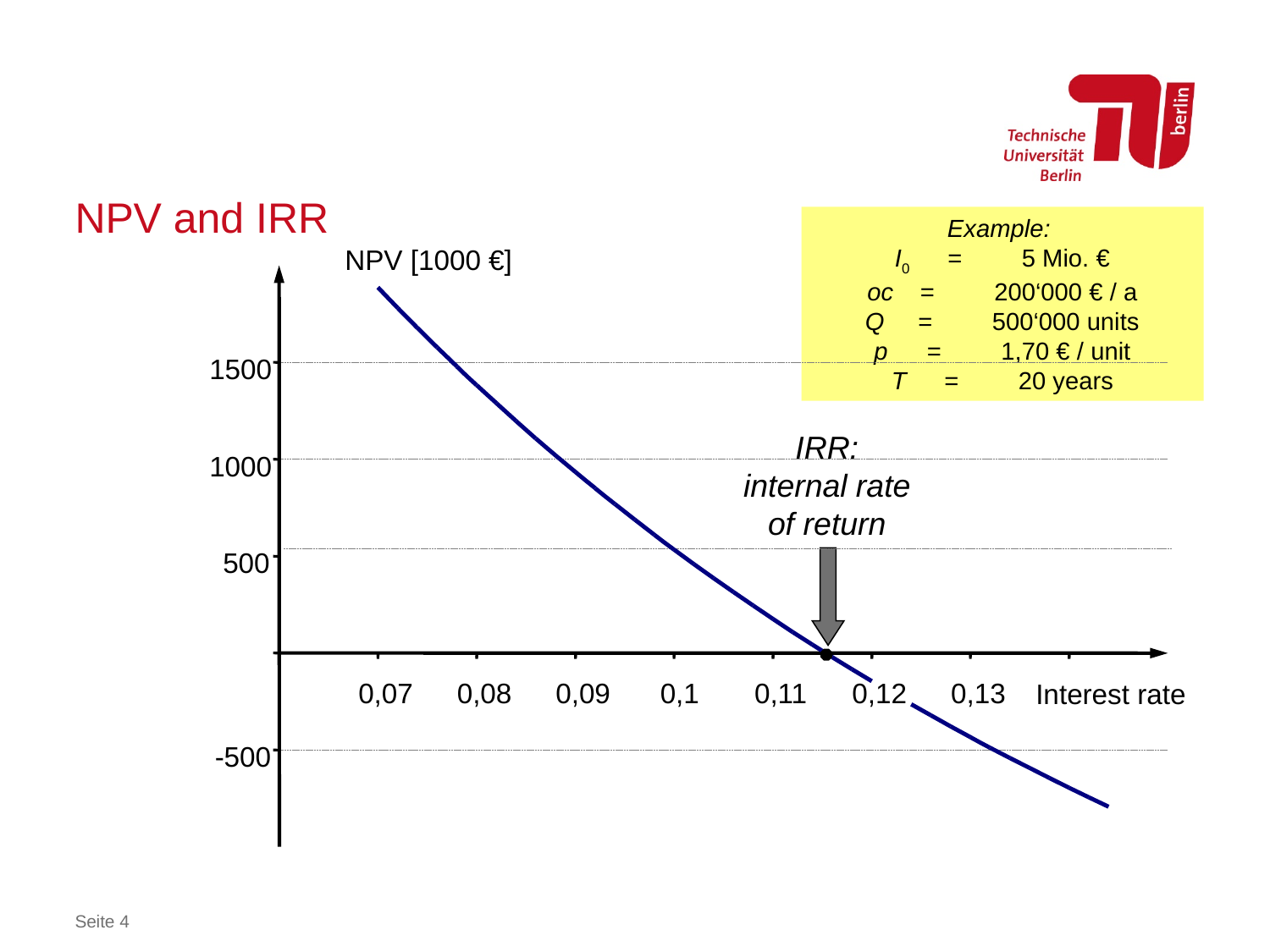

# NPV and IRR
Example:
I0 	=	5 Mio. €
oc	=	200‘000 € / a
Q 	= 	500‘000 units
p	=	1,70 € / unit
T	= 	20 years

NPV [1000 €]

1500

IRR: internal rate of return

1000

500

0,07
0,08
0,09
0,1
0,11
0,12
0,13
Interest rate

-500

Seite 4